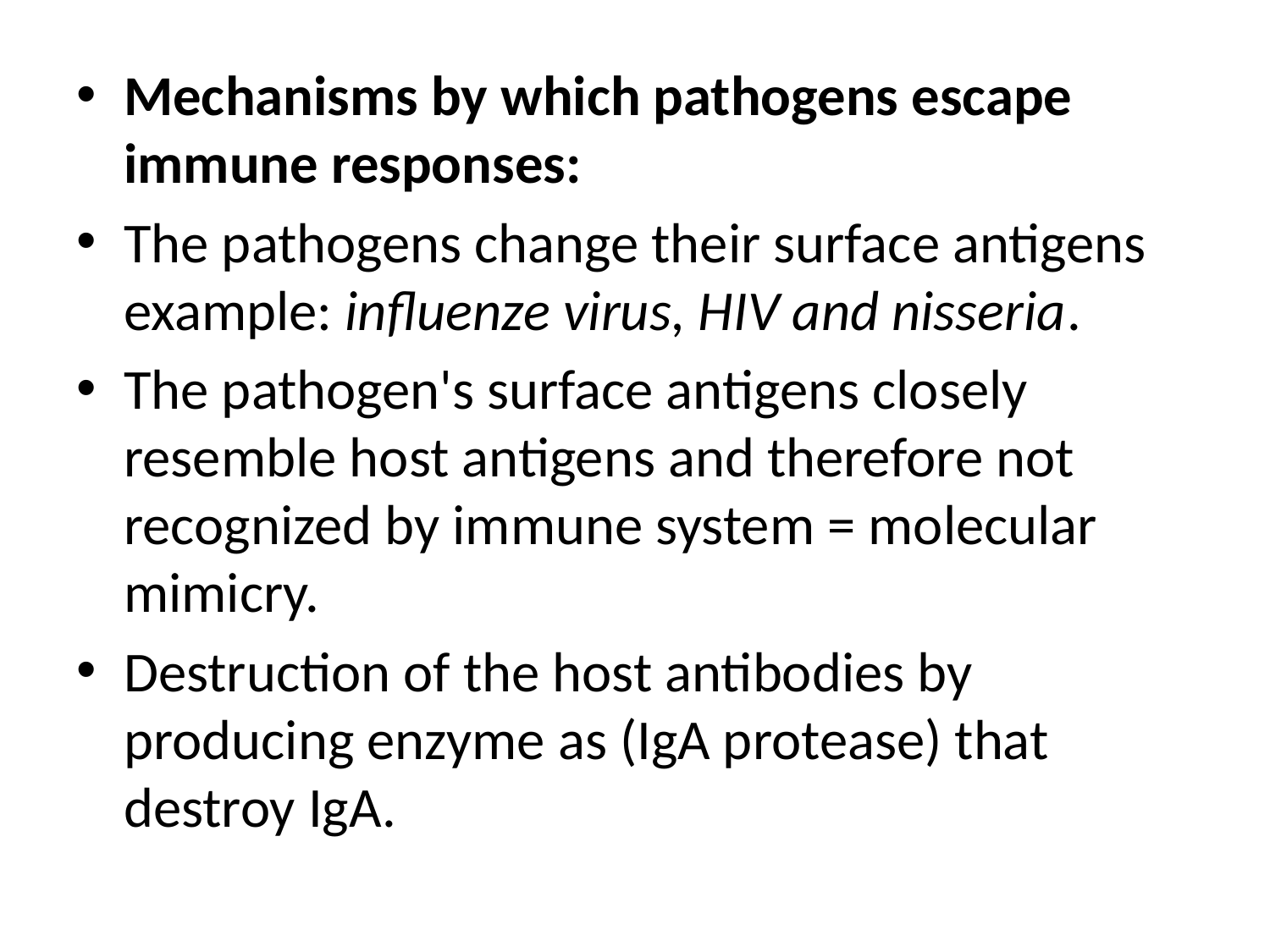

Mechanisms by which pathogens escape immune responses:
The pathogens change their surface antigens example: influenze virus, HIV and nisseria.
The pathogen's surface antigens closely resemble host antigens and therefore not recognized by immune system = molecular mimicry.
Destruction of the host antibodies by producing enzyme as (IgA protease) that destroy IgA.